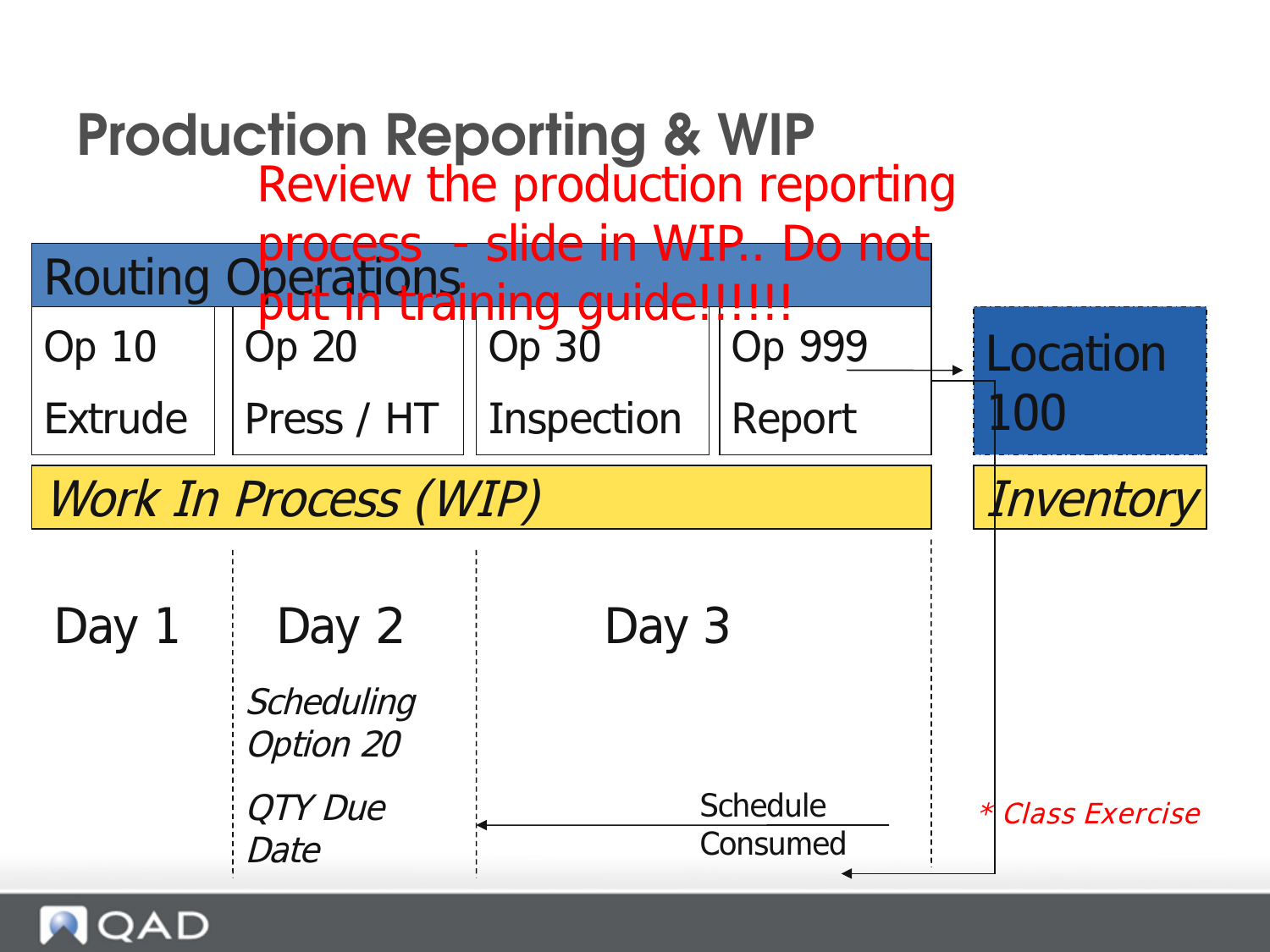

# Production Reporting & WIP
Review the production reporting process  - slide in WIP.. Do not put in training guide!!!!!!
Routing Operations
Op 10
Extrude
Op 20
Press / HT
Op 30
Inspection
Op 999
Report
Location
100

Work In Process (WIP)
Inventory

Day 3
Day 1
Day 2
Scheduling Option 20
QTY Due Date
Schedule Consumed
* Class Exercise